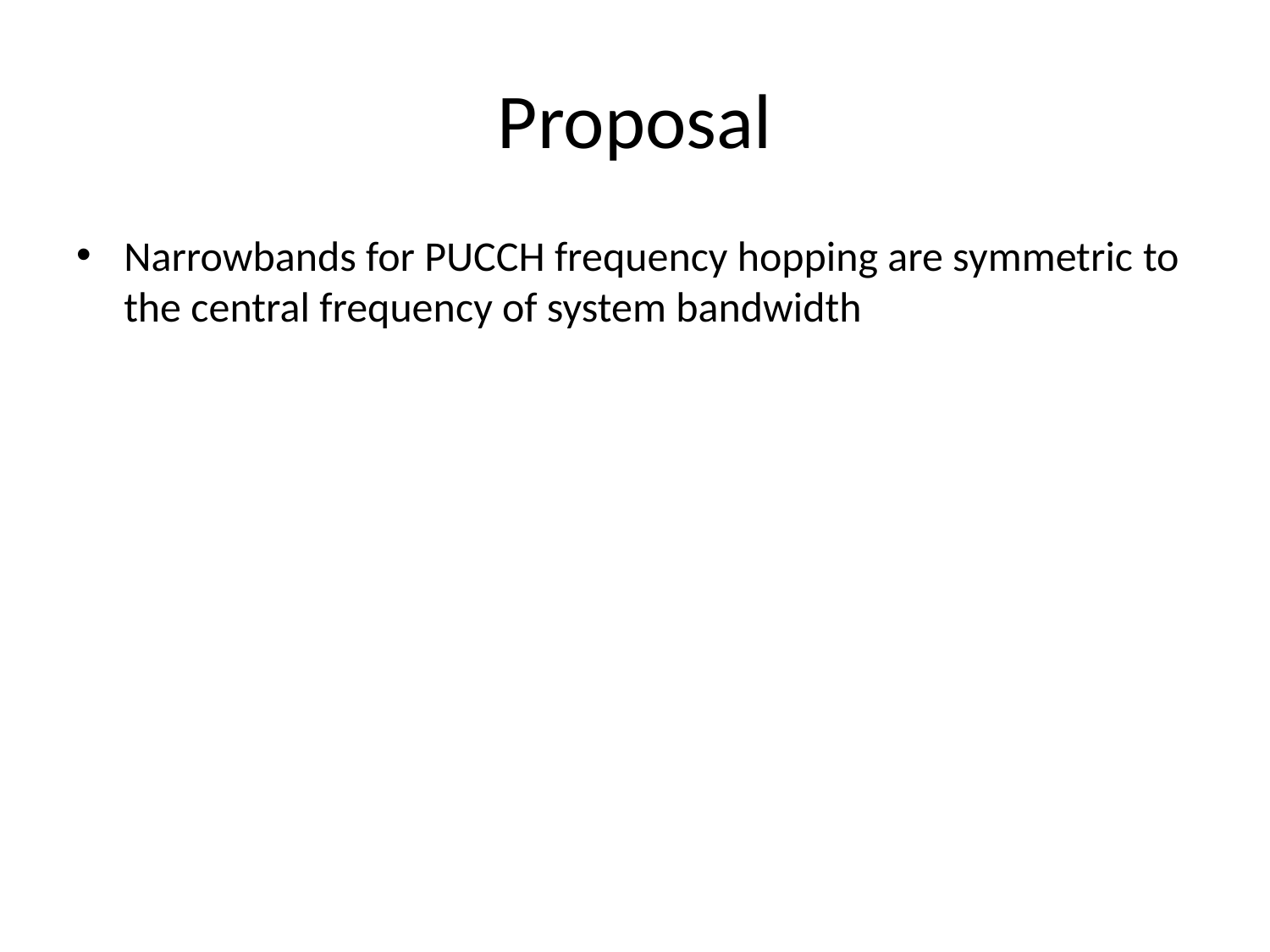

# Proposal
Narrowbands for PUCCH frequency hopping are symmetric to the central frequency of system bandwidth